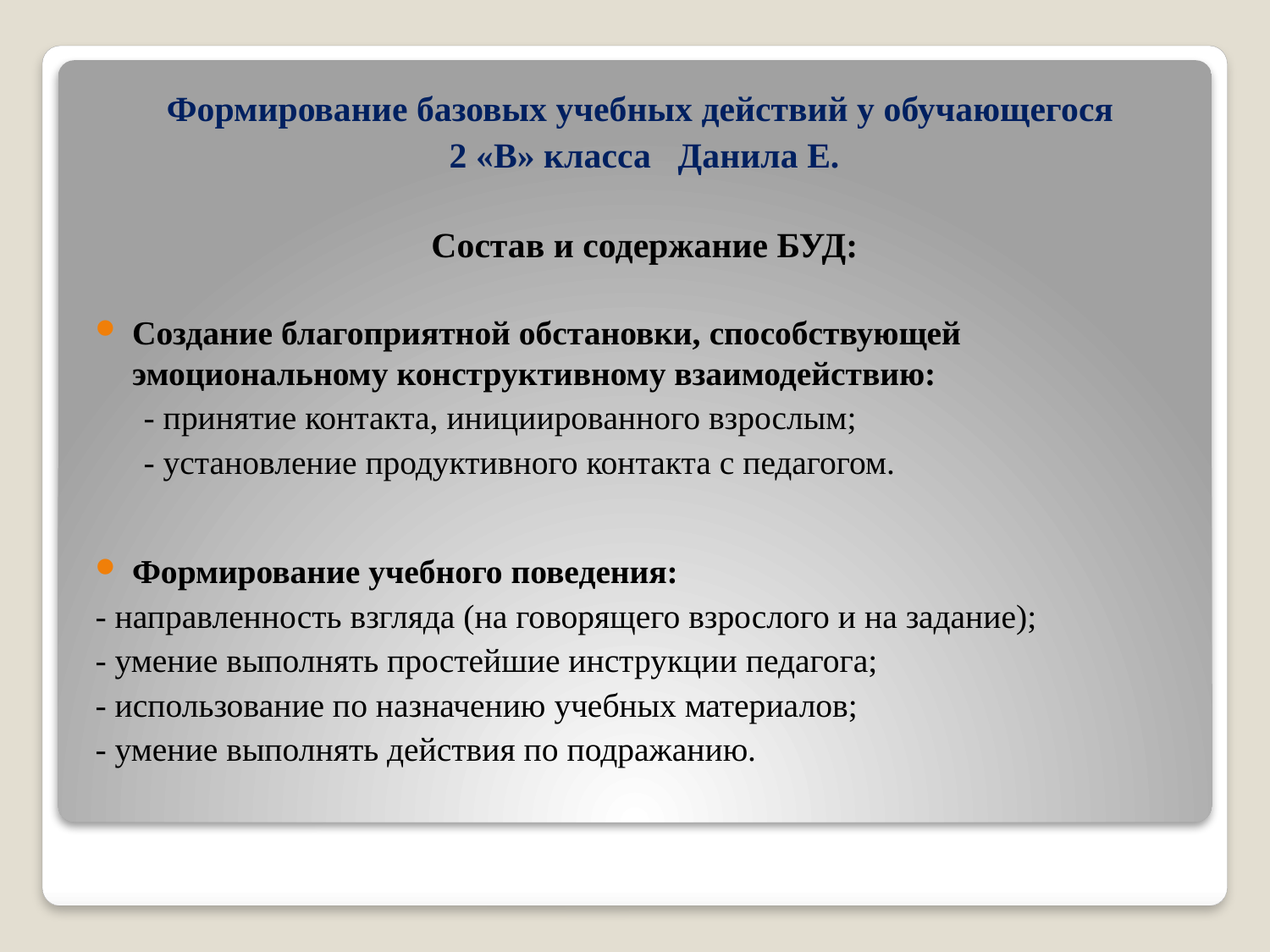

Формирование базовых учебных действий у обучающегося
2 «В» класса   Данила Е.

Состав и содержание БУД:

Создание благоприятной обстановки, способствующей эмоциональному конструктивному взаимодействию:
- принятие контакта, инициированного взрослым;
- установление продуктивного контакта с педагогом.

Формирование учебного поведения:
- направленность взгляда (на говорящего взрослого и на задание);
- умение выполнять простейшие инструкции педагога;
- использование по назначению учебных материалов;
- умение выполнять действия по подражанию.